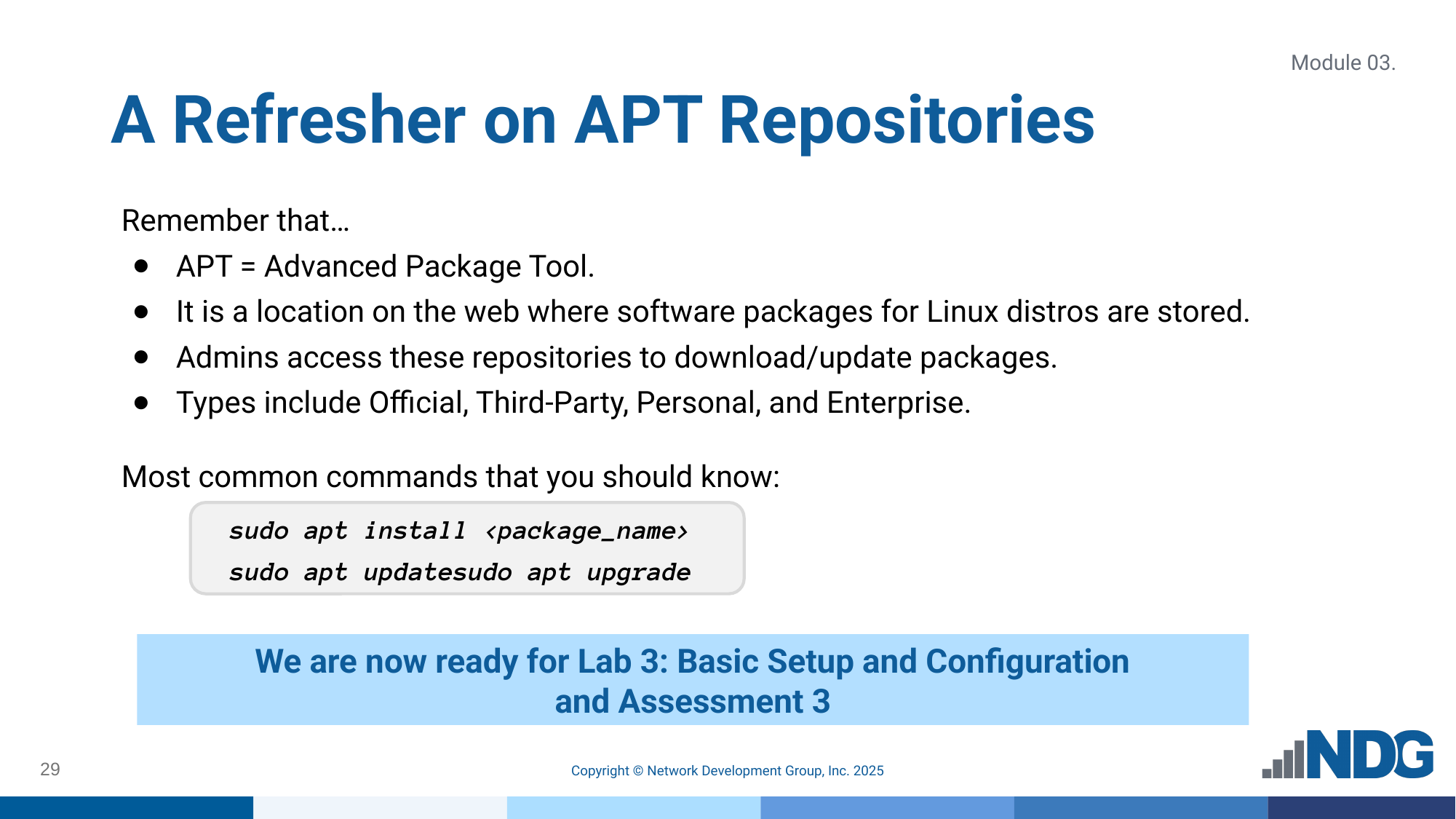

# A Refresher on APT Repositories
Module 03.
Remember that…
APT = Advanced Package Tool.
It is a location on the web where software packages for Linux distros are stored.
Admins access these repositories to download/update packages.
Types include Official, Third-Party, Personal, and Enterprise.

Most common commands that you should know:
sudo apt install <package_name>
sudo apt updatesudo apt upgrade

We are now ready for Lab 3: Basic Setup and Configuration
and Assessment 3